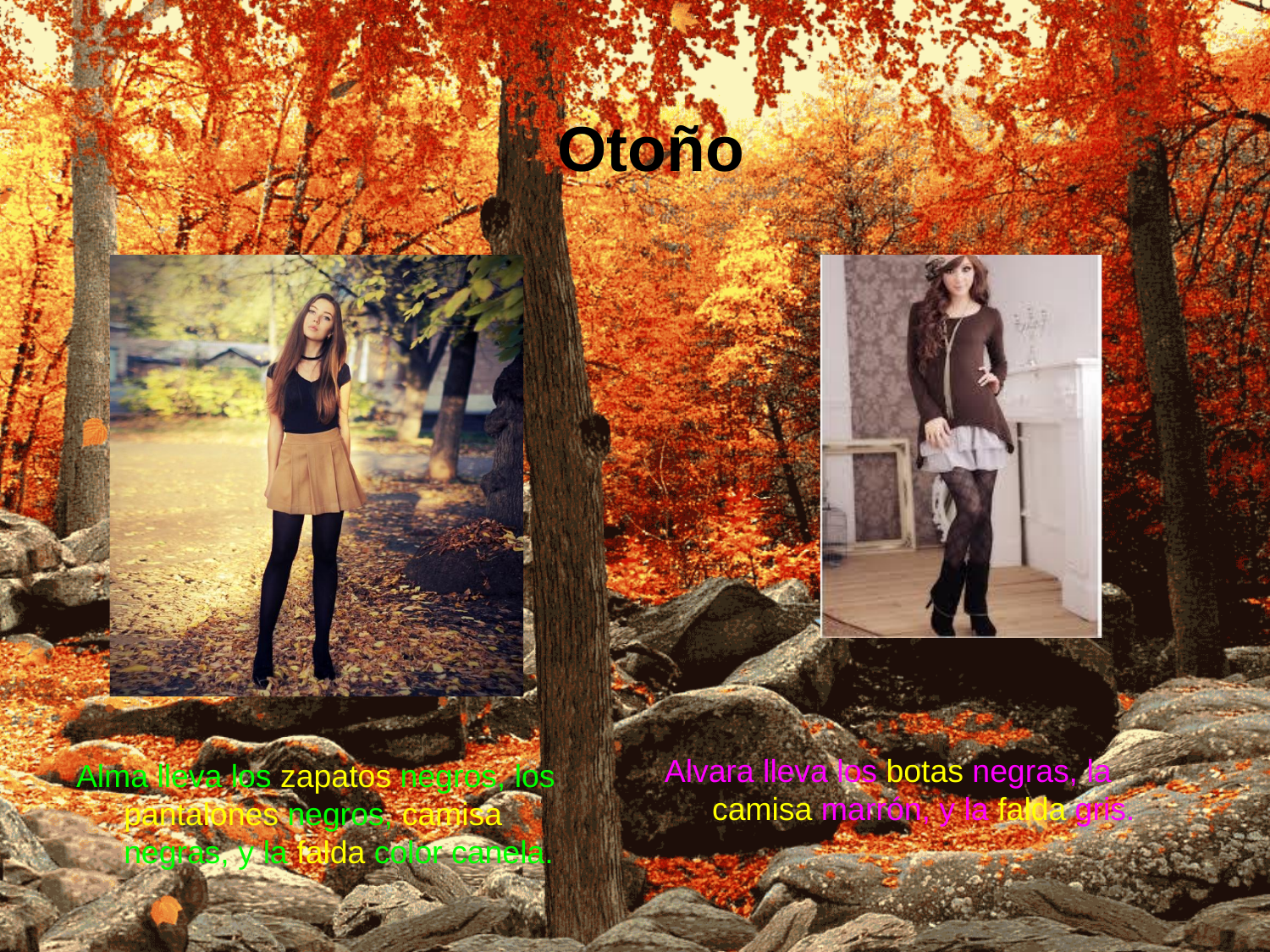

# Otoño

Alvara lleva los botas negras, la camisa marrón, y la falda gris.
Alma lleva los zapatos negros, los pantalones negros, camisa negras, y la falda color canela.